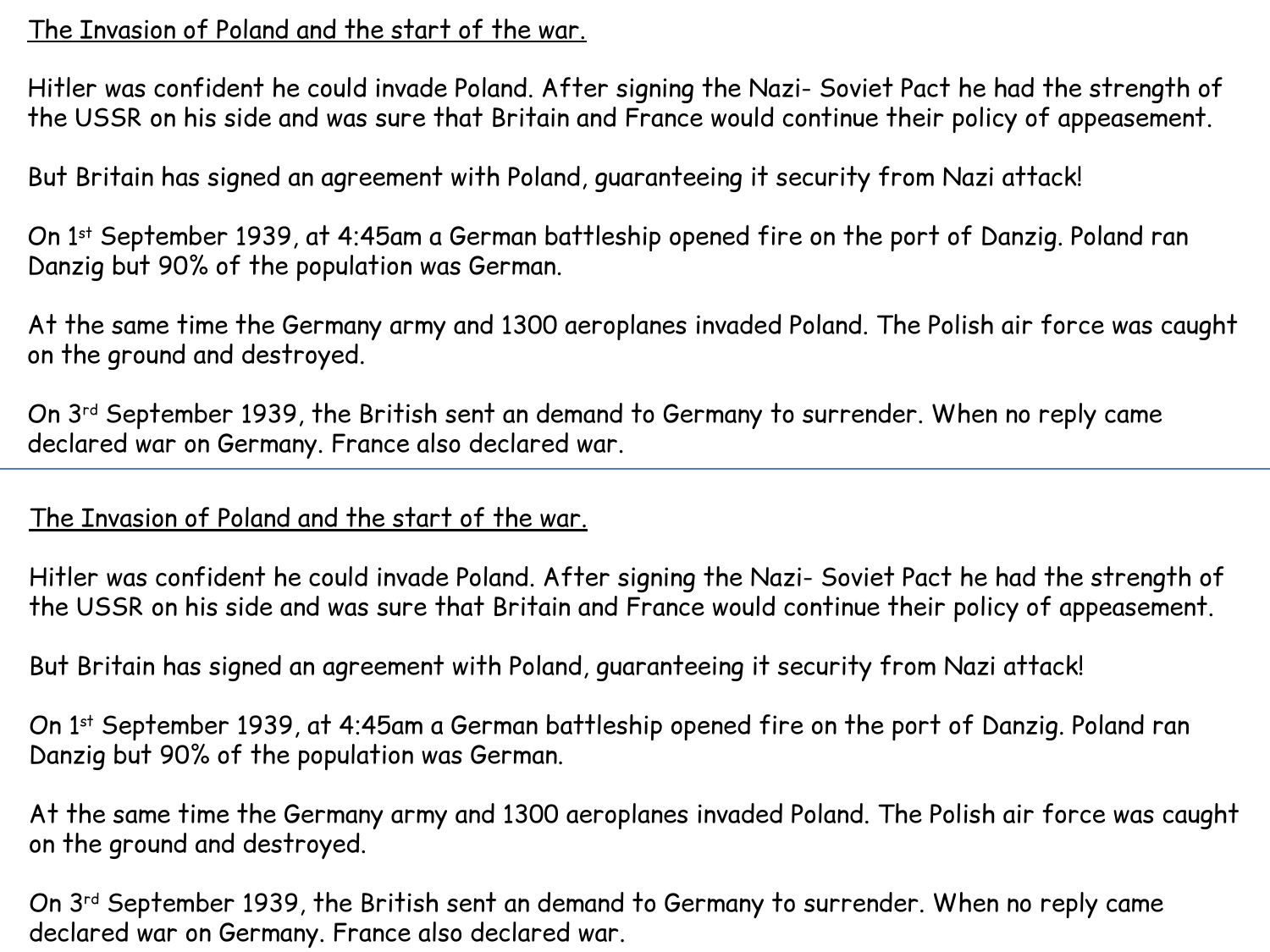

The Invasion of Poland and the start of the war.

Hitler was confident he could invade Poland. After signing the Nazi- Soviet Pact he had the strength of the USSR on his side and was sure that Britain and France would continue their policy of appeasement.

But Britain has signed an agreement with Poland, guaranteeing it security from Nazi attack!

On 1st September 1939, at 4:45am a German battleship opened fire on the port of Danzig. Poland ran Danzig but 90% of the population was German.

At the same time the Germany army and 1300 aeroplanes invaded Poland. The Polish air force was caught on the ground and destroyed.

On 3rd September 1939, the British sent an demand to Germany to surrender. When no reply came  declared war on Germany. France also declared war.
The Invasion of Poland and the start of the war.

Hitler was confident he could invade Poland. After signing the Nazi- Soviet Pact he had the strength of the USSR on his side and was sure that Britain and France would continue their policy of appeasement.

But Britain has signed an agreement with Poland, guaranteeing it security from Nazi attack!

On 1st September 1939, at 4:45am a German battleship opened fire on the port of Danzig. Poland ran Danzig but 90% of the population was German.

At the same time the Germany army and 1300 aeroplanes invaded Poland. The Polish air force was caught on the ground and destroyed.

On 3rd September 1939, the British sent an demand to Germany to surrender. When no reply came  declared war on Germany. France also declared war.